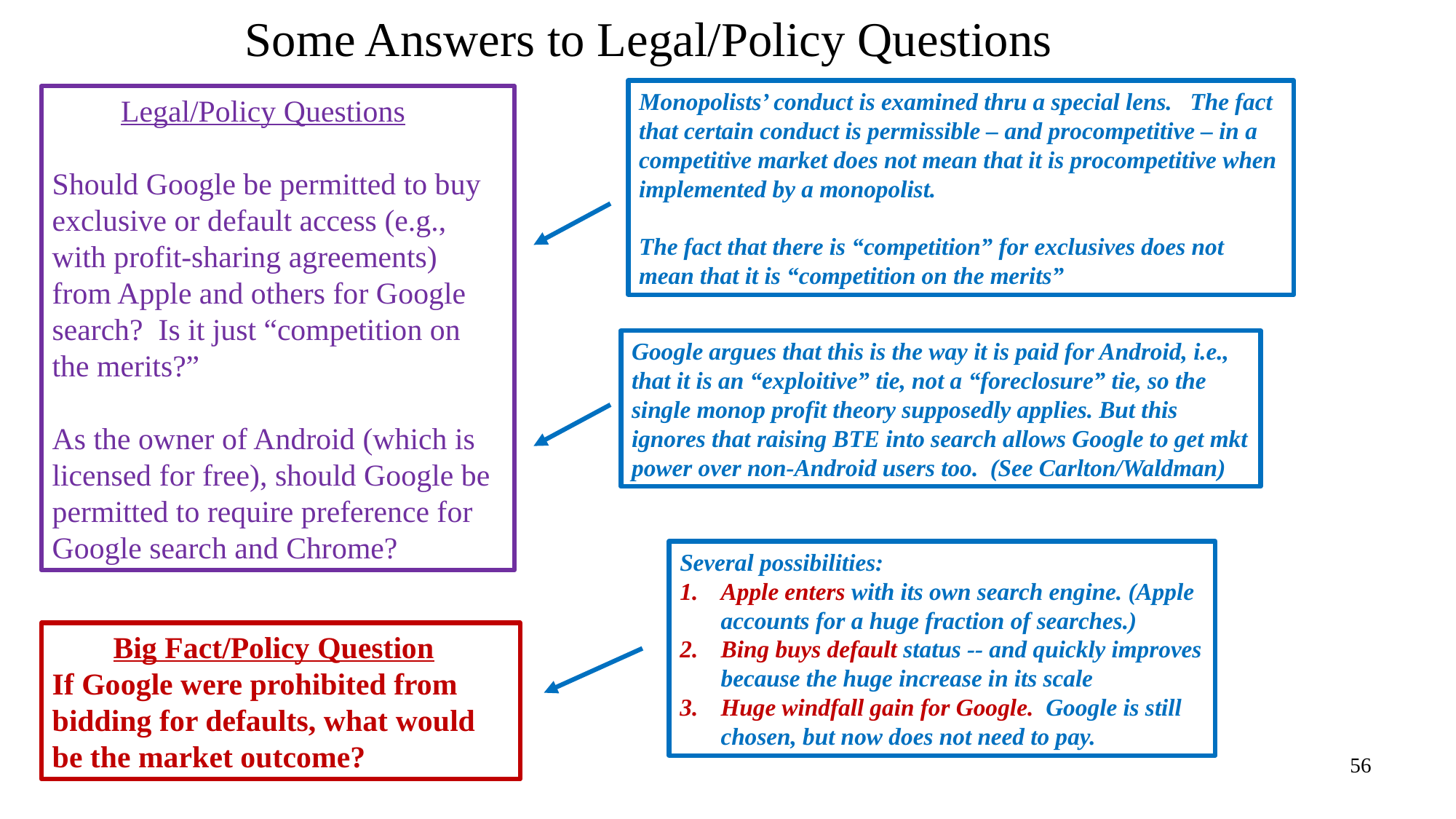

# Some Answers to Legal/Policy Questions
Monopolists’ conduct is examined thru a special lens.   The fact that certain conduct is permissible – and procompetitive – in a competitive market does not mean that it is procompetitive when implemented by a monopolist.
The fact that there is “competition” for exclusives does not mean that it is “competition on the merits”
         Legal/Policy Questions
Should Google be permitted to buy exclusive or default access (e.g., with profit-sharing agreements) from Apple and others for Google search?  Is it just “competition on the merits?”

As the owner of Android (which is licensed for free), should Google be permitted to require preference for Google search and Chrome?
Google argues that this is the way it is paid for Android, i.e., that it is an “exploitive” tie, not a “foreclosure” tie, so the single monop profit theory supposedly applies. But this ignores that raising BTE into search allows Google to get mkt power over non-Android users too.  (See Carlton/Waldman)
Several possibilities:
Apple enters with its own search engine. (Apple accounts for a huge fraction of searches.)
Bing buys default status -- and quickly improves because the huge increase in its scale
Huge windfall gain for Google.  Google is still chosen, but now does not need to pay.
        Big Fact/Policy Question
If Google were prohibited from bidding for defaults, what would be the market outcome?
56